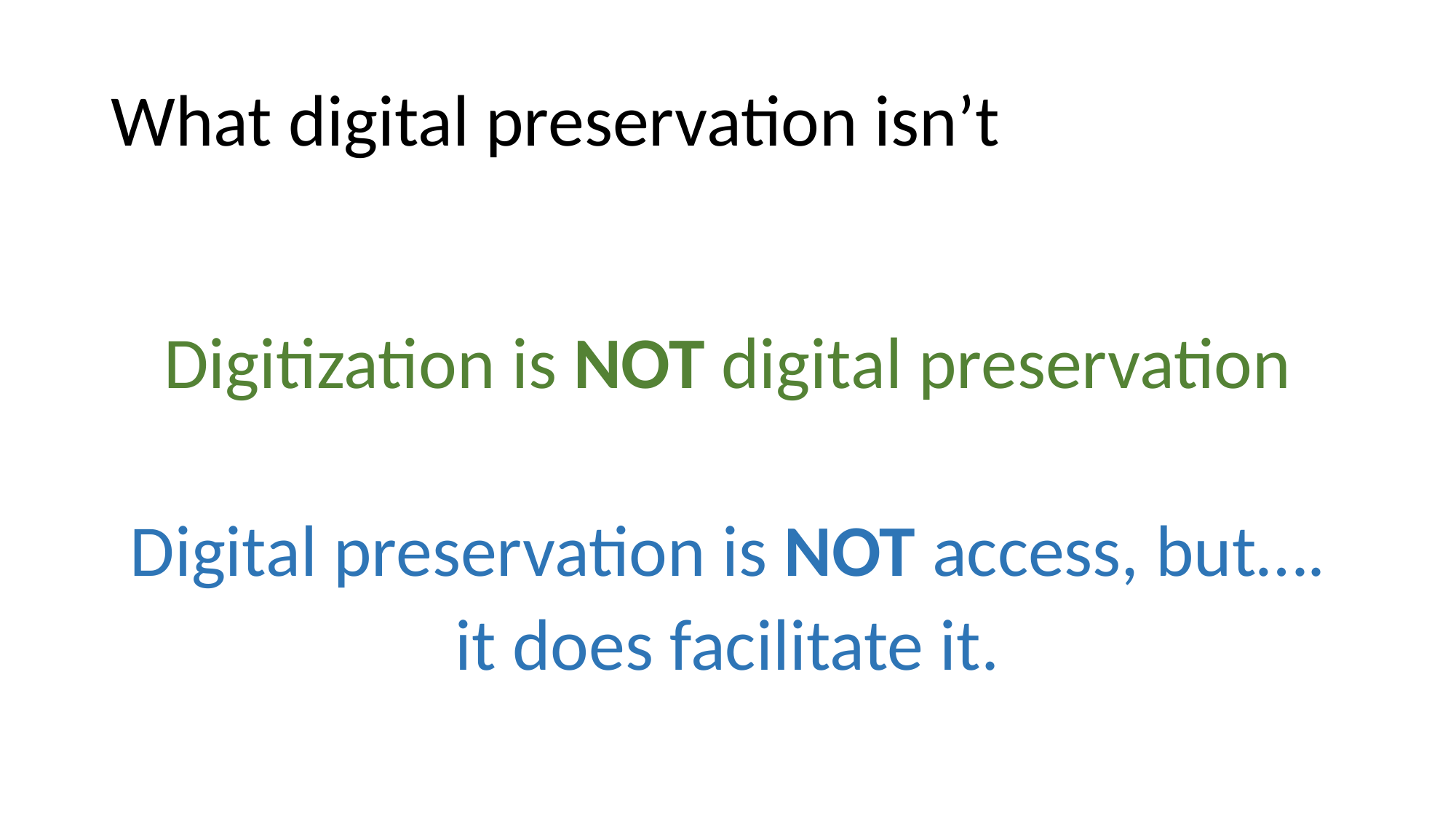

# What digital preservation isn’t

Digitization is NOT digital preservation

Digital preservation is NOT access, but….
it does facilitate it.